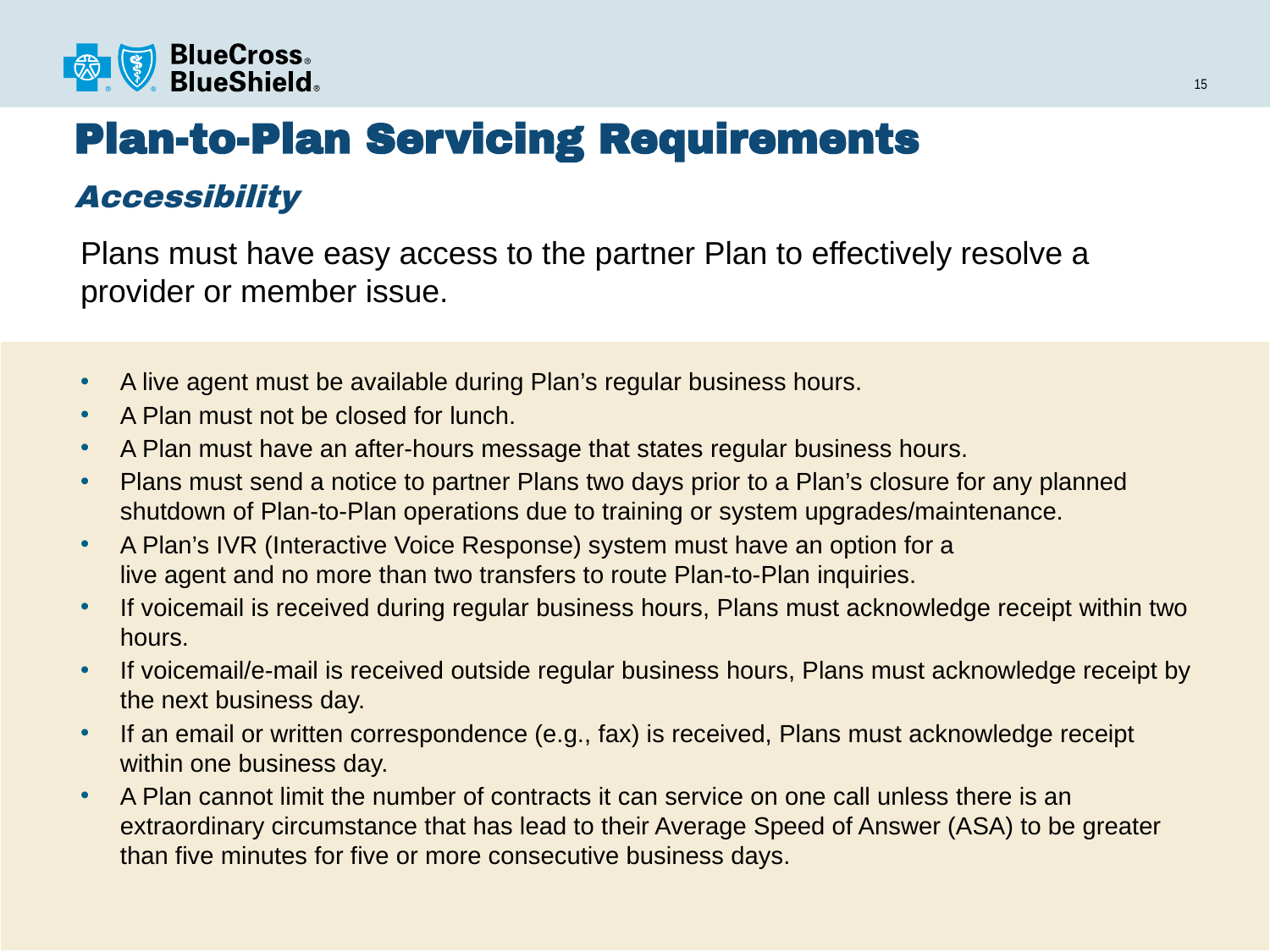

# Plan-to-Plan Servicing Requirements Accessibility
Plans must have easy access to the partner Plan to effectively resolve a provider or member issue.

A live agent must be available during Plan’s regular business hours.
A Plan must not be closed for lunch.
A Plan must have an after-hours message that states regular business hours.
Plans must send a notice to partner Plans two days prior to a Plan’s closure for any planned shutdown of Plan-to-Plan operations due to training or system upgrades/maintenance.
A Plan’s IVR (Interactive Voice Response) system must have an option for a
live agent and no more than two transfers to route Plan-to-Plan inquiries.
If voicemail is received during regular business hours, Plans must acknowledge receipt within two hours.
If voicemail/e-mail is received outside regular business hours, Plans must acknowledge receipt by the next business day.
If an email or written correspondence (e.g., fax) is received, Plans must acknowledge receipt within one business day.
A Plan cannot limit the number of contracts it can service on one call unless there is an extraordinary circumstance that has lead to their Average Speed of Answer (ASA) to be greater than five minutes for five or more consecutive business days.